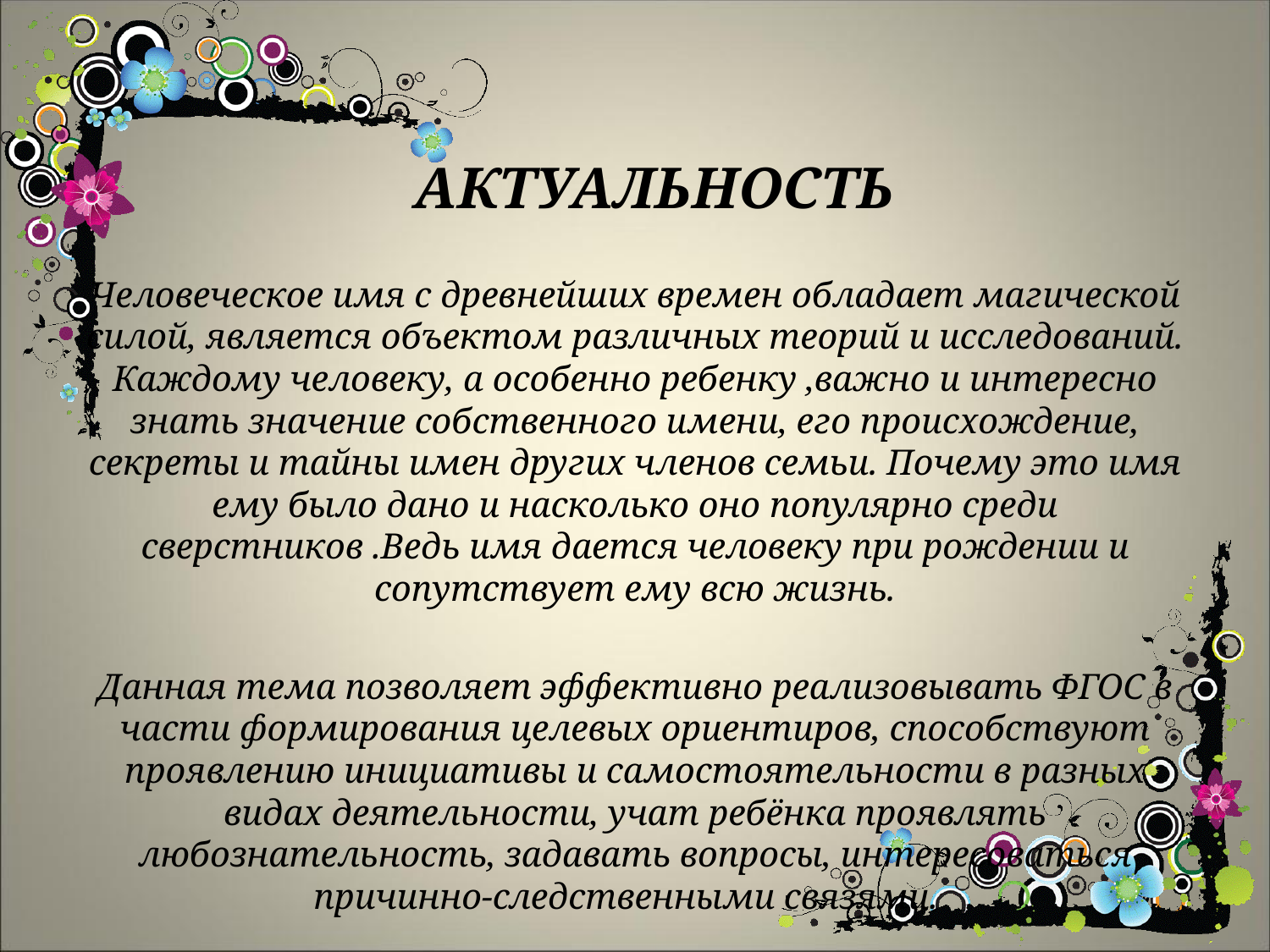

# АКТУАЛЬНОСТЬ
Человеческое имя с древнейших времен обладает магической силой, является объектом различных теорий и исследований. Каждому человеку, а особенно ребенку ,важно и интересно знать значение собственного имени, его происхождение, секреты и тайны имен других членов семьи. Почему это имя ему было дано и насколько оно популярно среди сверстников .Ведь имя дается человеку при рождении и сопутствует ему всю жизнь.

Данная тема позволяет эффективно реализовывать ФГОС в части формирования целевых ориентиров, способствуют проявлению инициативы и самостоятельности в разных видах деятельности, учат ребёнка проявлять любознательность, задавать вопросы, интересоваться причинно-следственными связями.